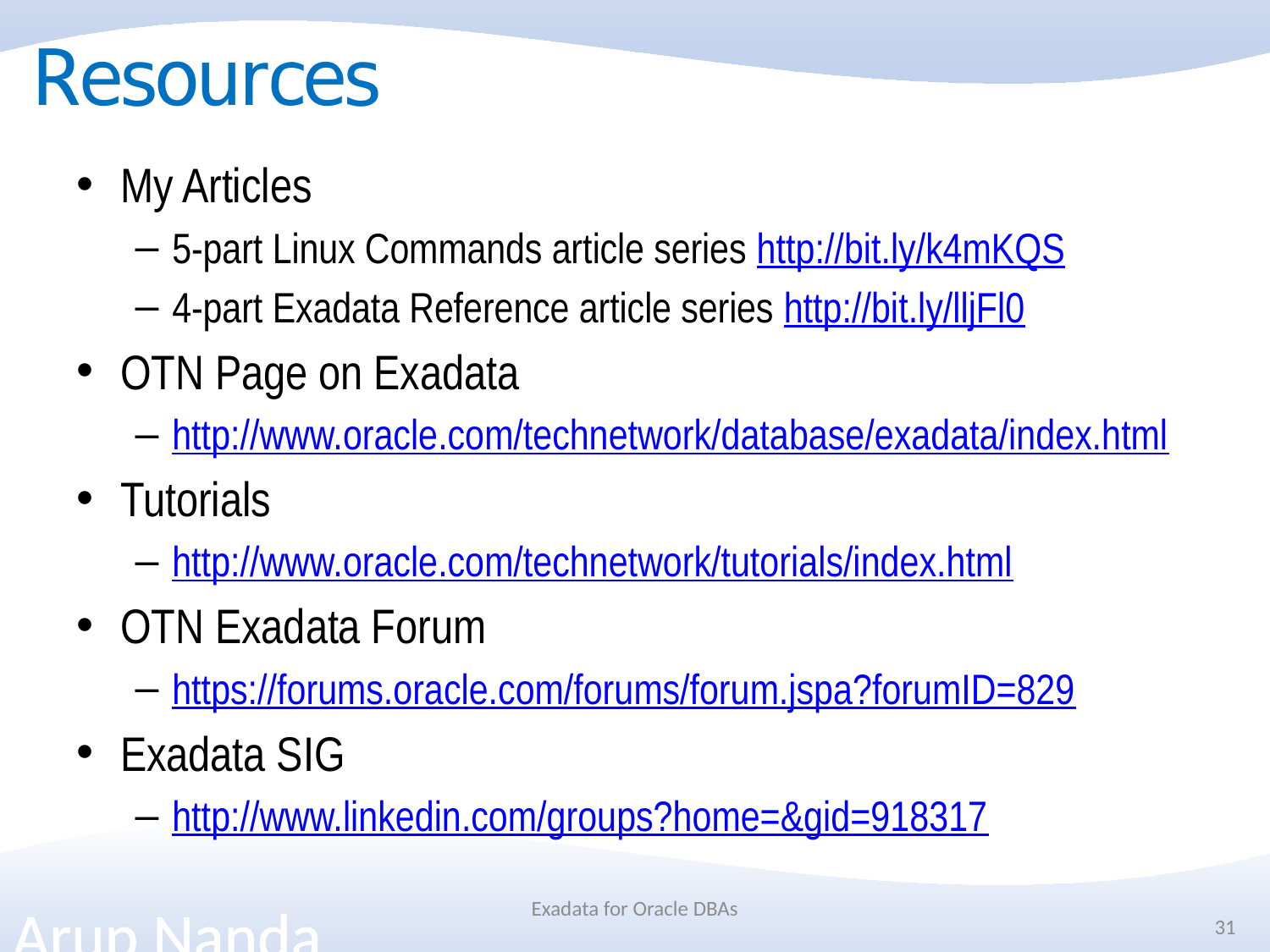

# Resources
My Articles
5-part Linux Commands article series http://bit.ly/k4mKQS
4-part Exadata Reference article series http://bit.ly/lljFl0
OTN Page on Exadata
http://www.oracle.com/technetwork/database/exadata/index.html
Tutorials
http://www.oracle.com/technetwork/tutorials/index.html
OTN Exadata Forum
https://forums.oracle.com/forums/forum.jspa?forumID=829
Exadata SIG
http://www.linkedin.com/groups?home=&gid=918317

Exadata for Oracle DBAs
31